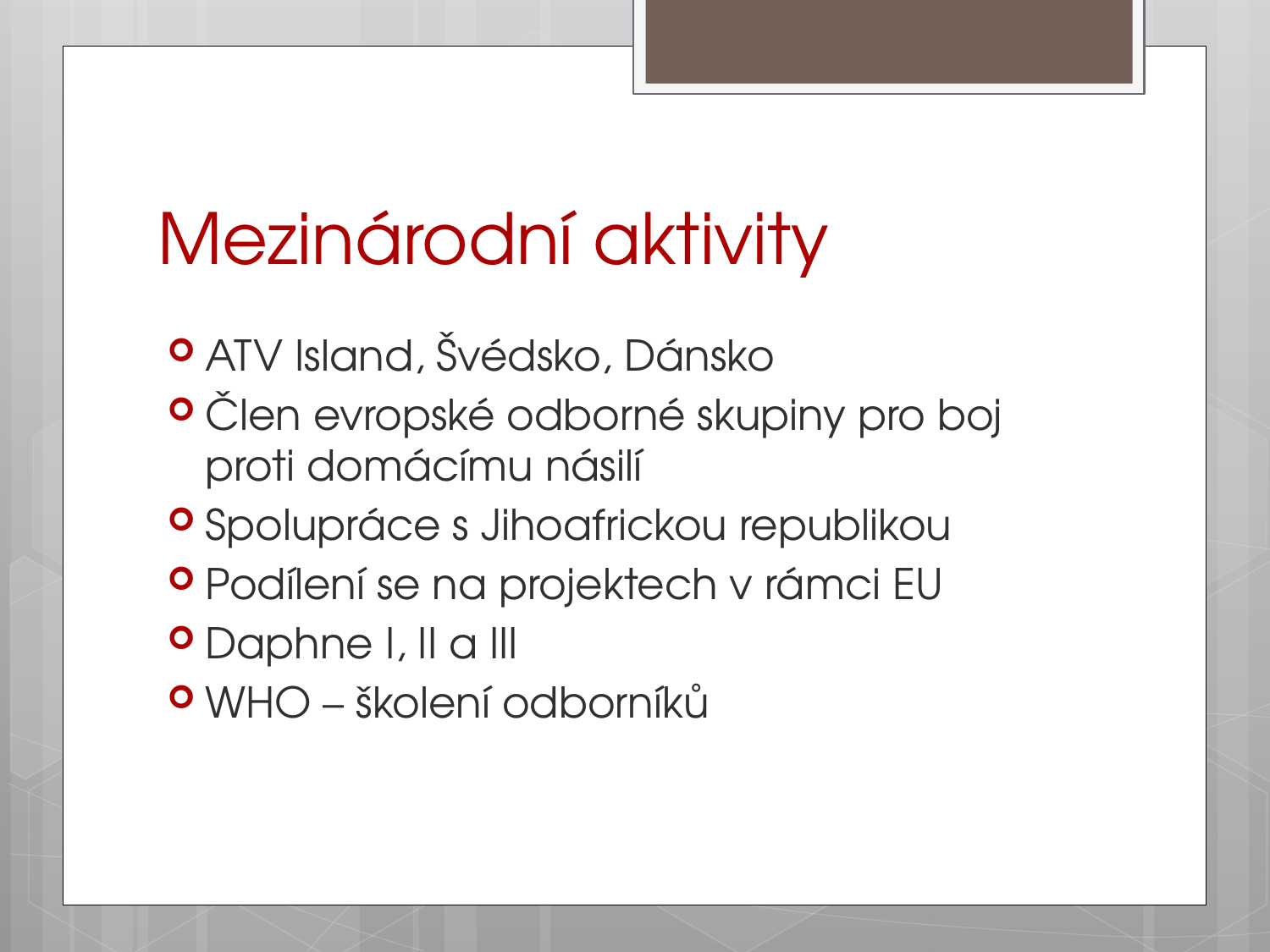

# Mezinárodní aktivity
ATV Island, Švédsko, Dánsko
Člen evropské odborné skupiny pro boj proti domácímu násilí
Spolupráce s Jihoafrickou republikou
Podílení se na projektech v rámci EU
Daphne I, II a III
WHO – školení odborníků